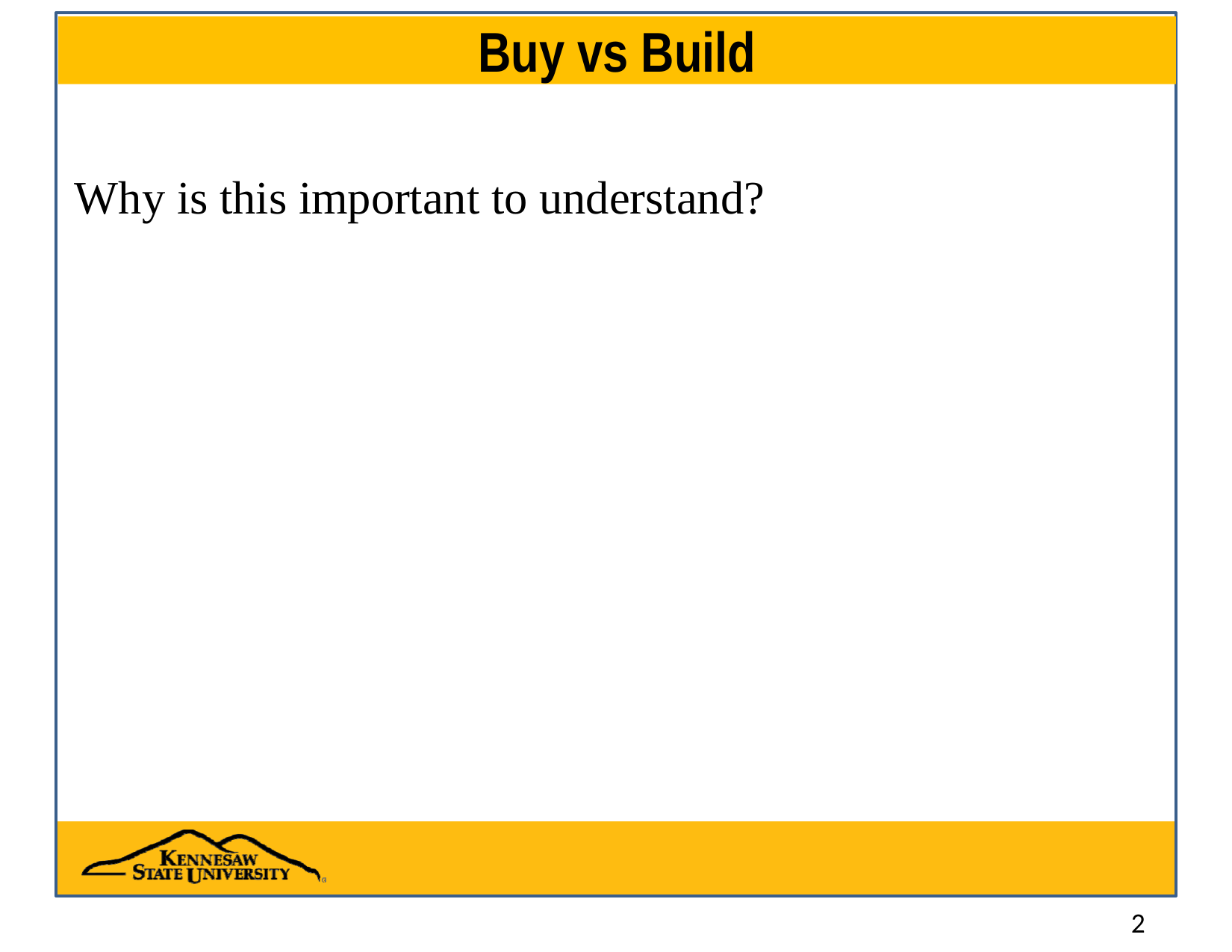

# Buy vs Build
Why is this important to understand?